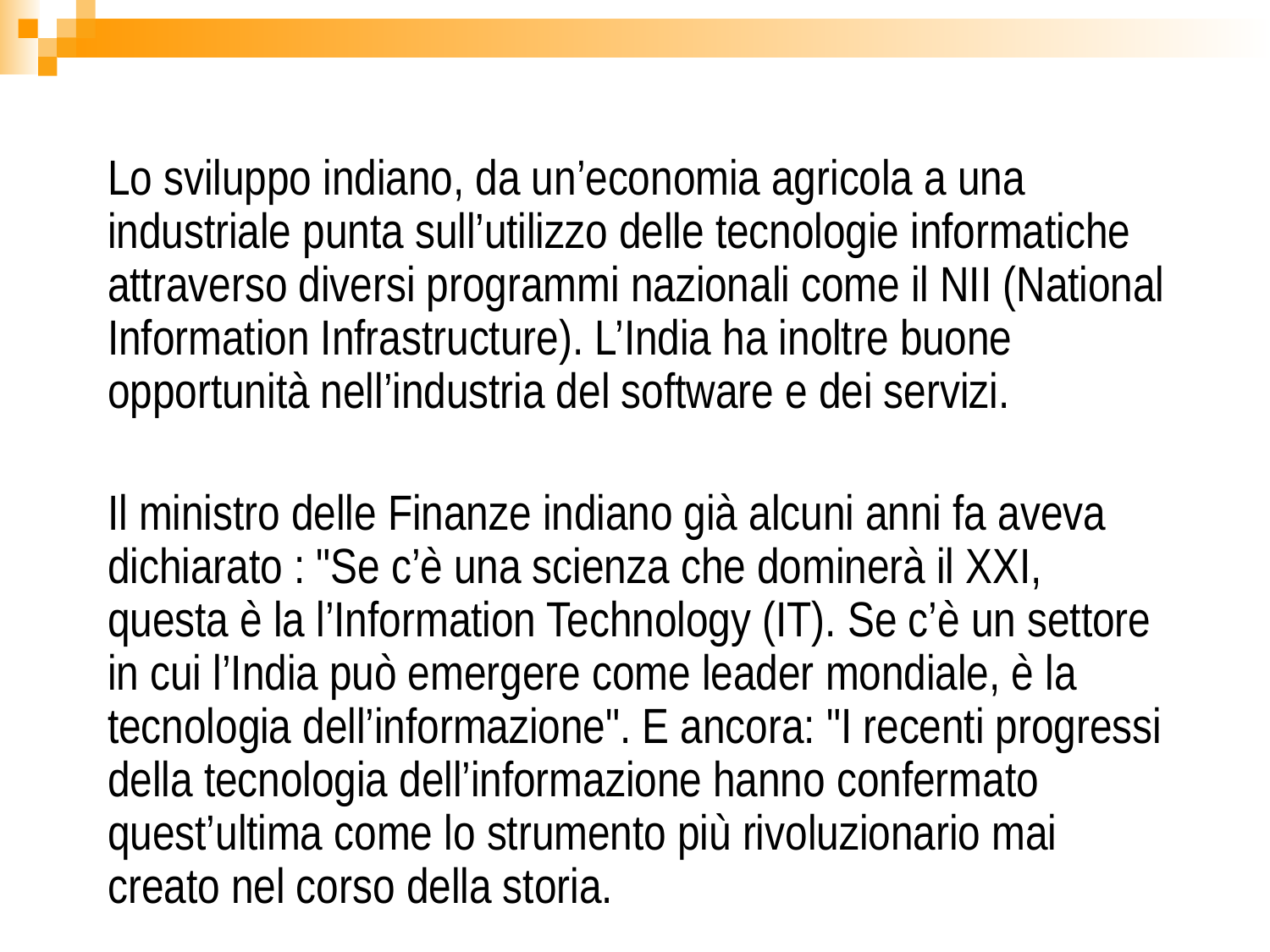

Lo sviluppo indiano, da un’economia agricola a una industriale punta sull’utilizzo delle tecnologie informatiche attraverso diversi programmi nazionali come il NII (National Information Infrastructure). L’India ha inoltre buone opportunità nell’industria del software e dei servizi.
Il ministro delle Finanze indiano già alcuni anni fa aveva  dichiarato : "Se c’è una scienza che dominerà il XXI, questa è la l’Information Technology (IT). Se c’è un settore in cui l’India può emergere come leader mondiale, è la tecnologia dell’informazione". E ancora: "I recenti progressi della tecnologia dell’informazione hanno confermato quest’ultima come lo strumento più rivoluzionario mai creato nel corso della storia.